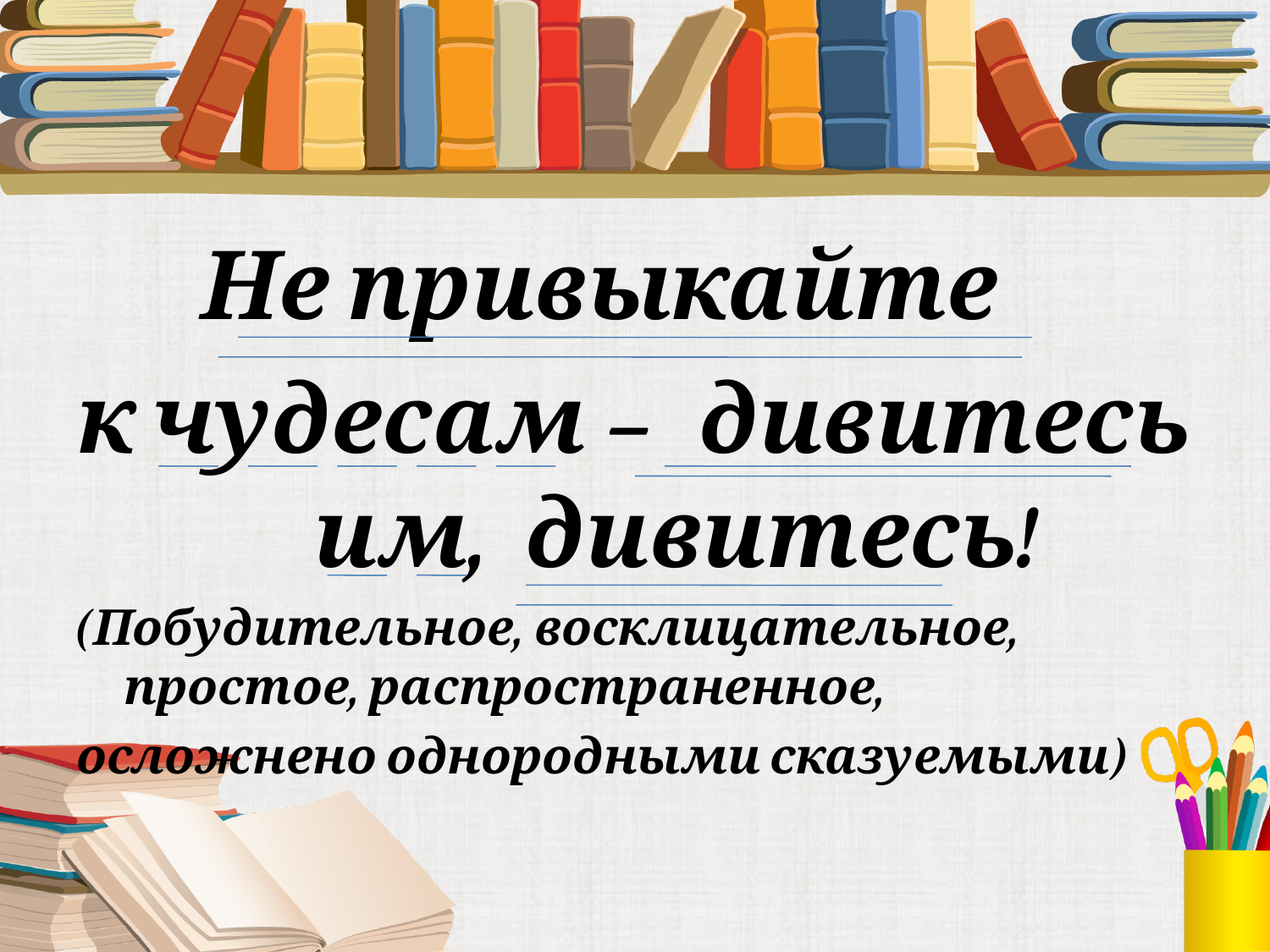

Не привыкайте
к чудесам –   дивитесь   им,  дивитесь!
(Побудительное, восклицательное, простое, распространенное,
осложнено однородными сказуемыми)